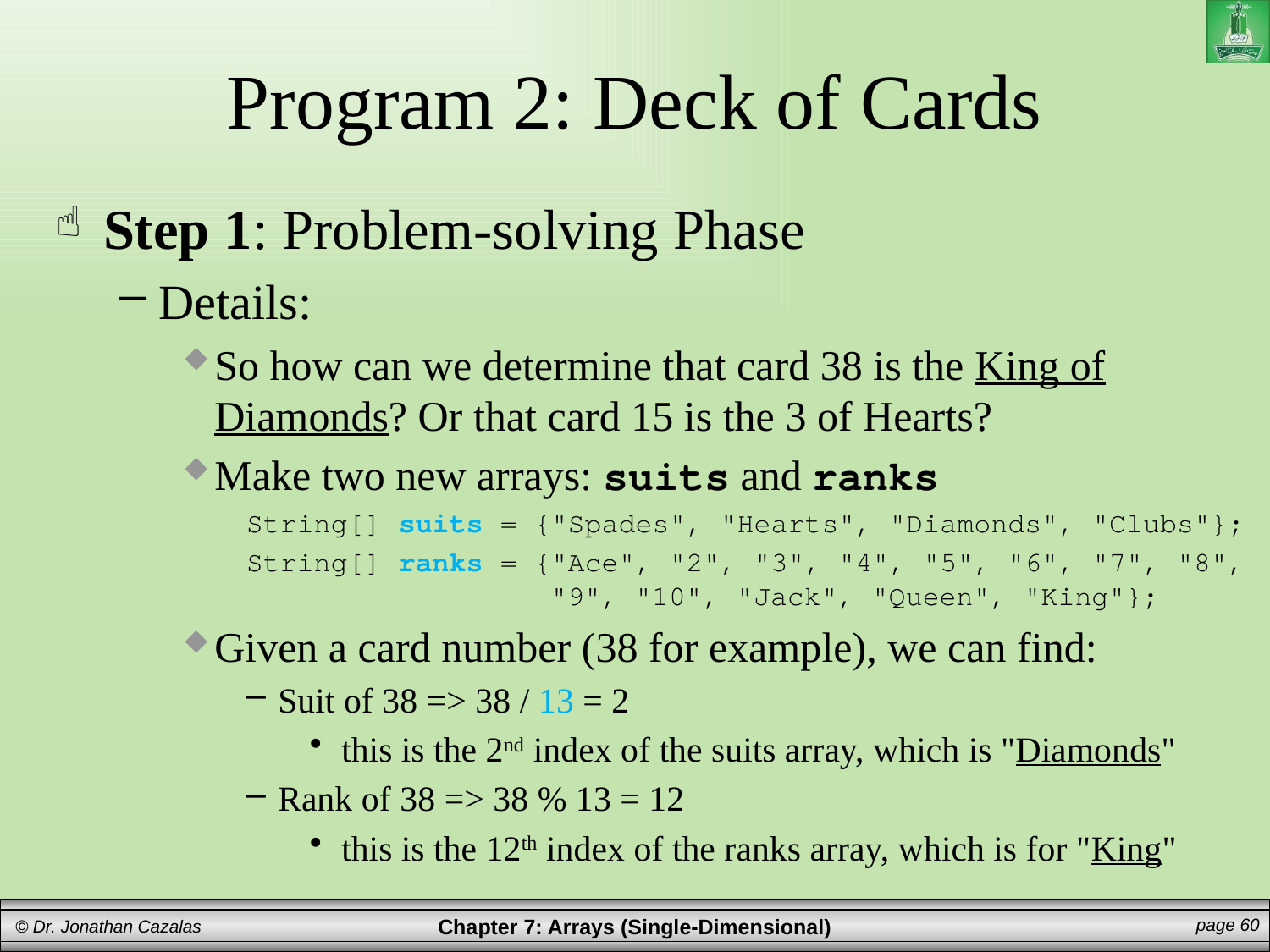

# Program 2: Deck of Cards
Step 1: Problem-solving Phase
Details:
So how can we determine that card 38 is the King of Diamonds? Or that card 15 is the 3 of Hearts?
Make two new arrays: suits and ranks
String[] suits = {"Spades", "Hearts", "Diamonds", "Clubs"};
String[] ranks = {"Ace", "2", "3", "4", "5", "6", "7", "8",
                  "9", "10", "Jack", "Queen", "King"};
Given a card number (38 for example), we can find:
Suit of 38 => 38 / 13 = 2
this is the 2nd index of the suits array, which is "Diamonds"
Rank of 38 => 38 % 13 = 12
this is the 12th index of the ranks array, which is for "King"